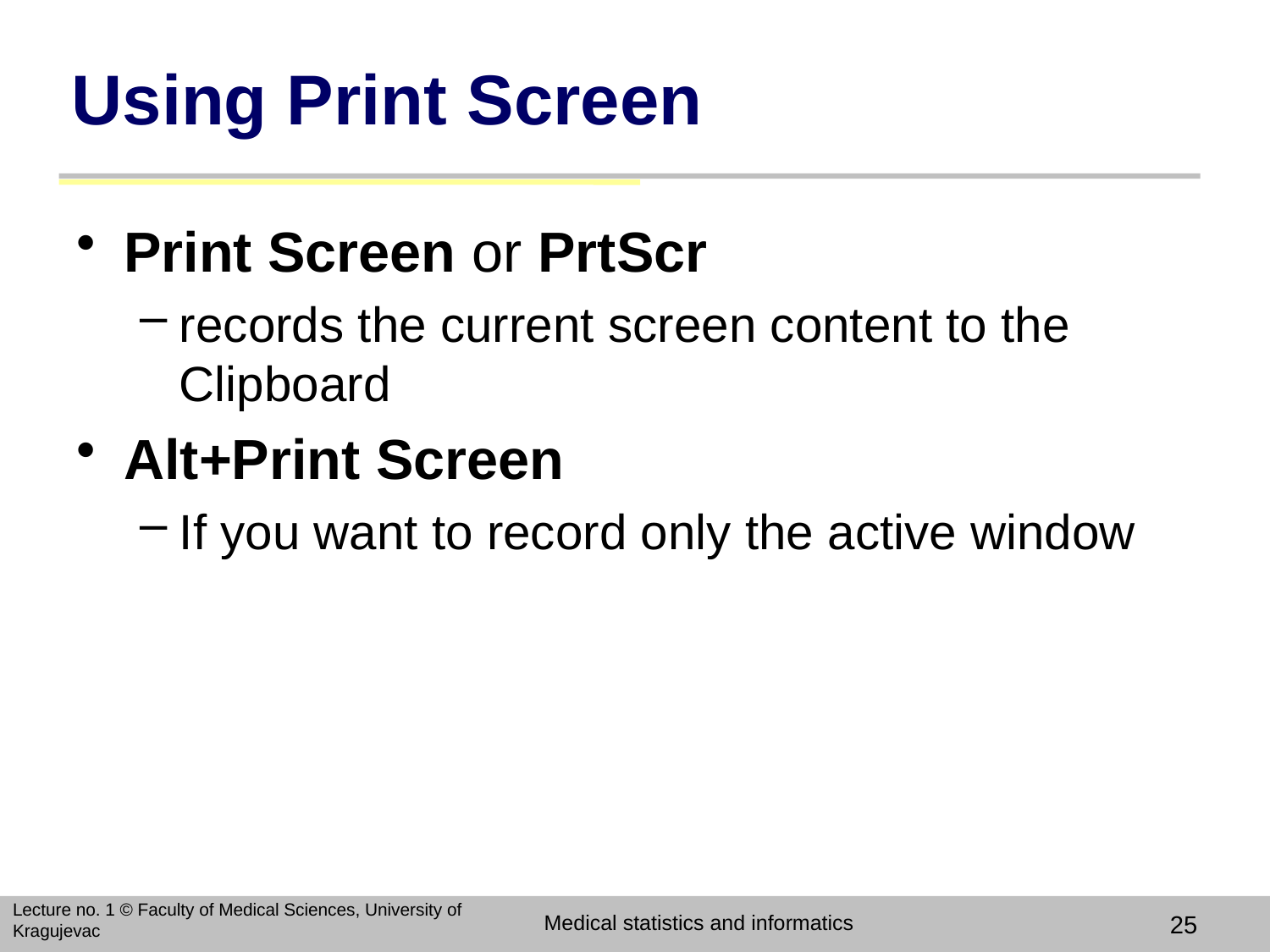

# Using Print Screen
Print Screen or PrtScr
records the current screen content to the Clipboard
Alt+Print Screen
If you want to record only the active window

Lecture no. 1 © Faculty of Medical Sciences, University of Kragujevac
Medical statistics and informatics
25